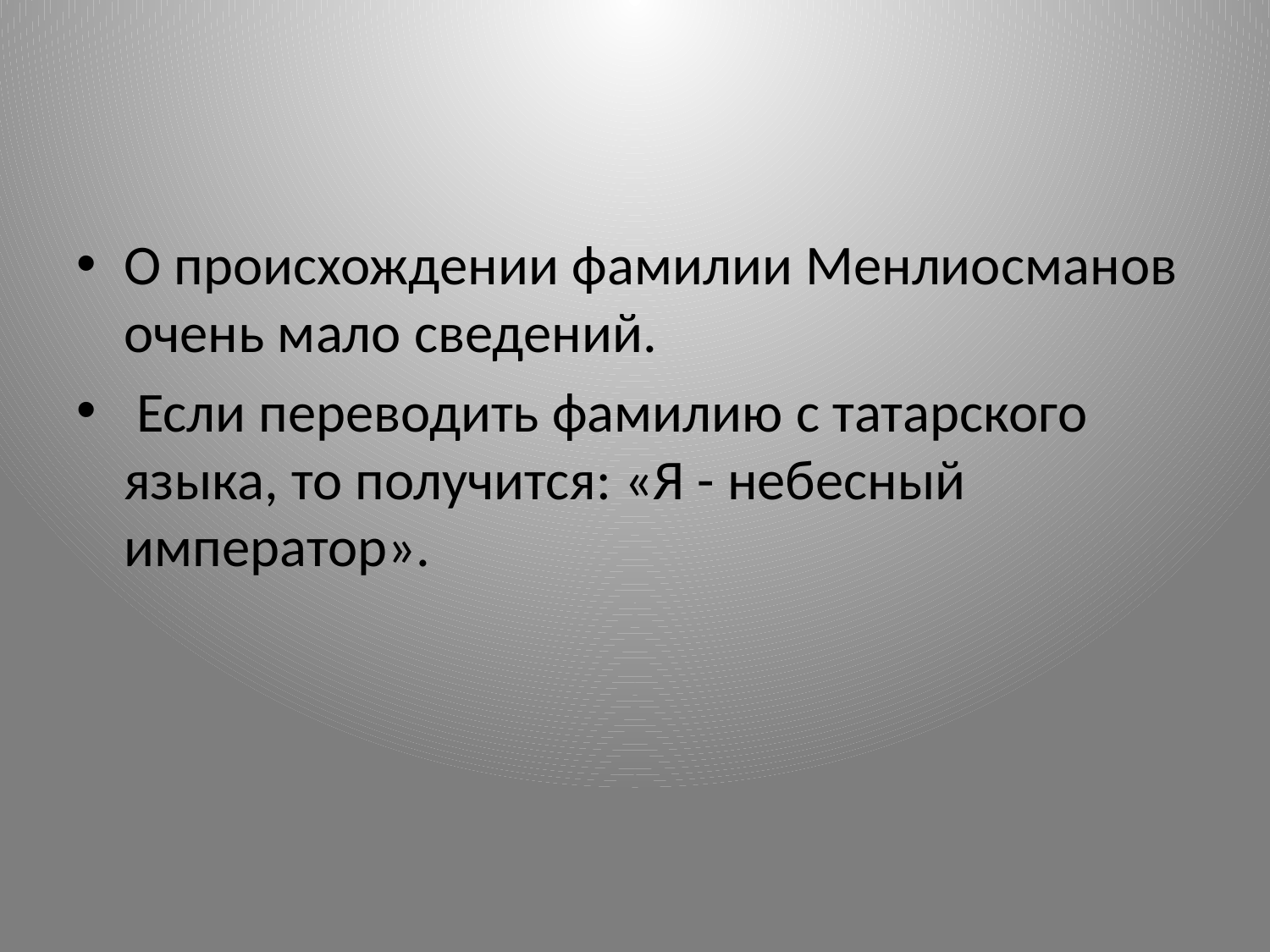

#
О происхождении фамилии Менлиосманов очень мало сведений.
 Если переводить фамилию с татарского языка, то получится: «Я - небесный император».